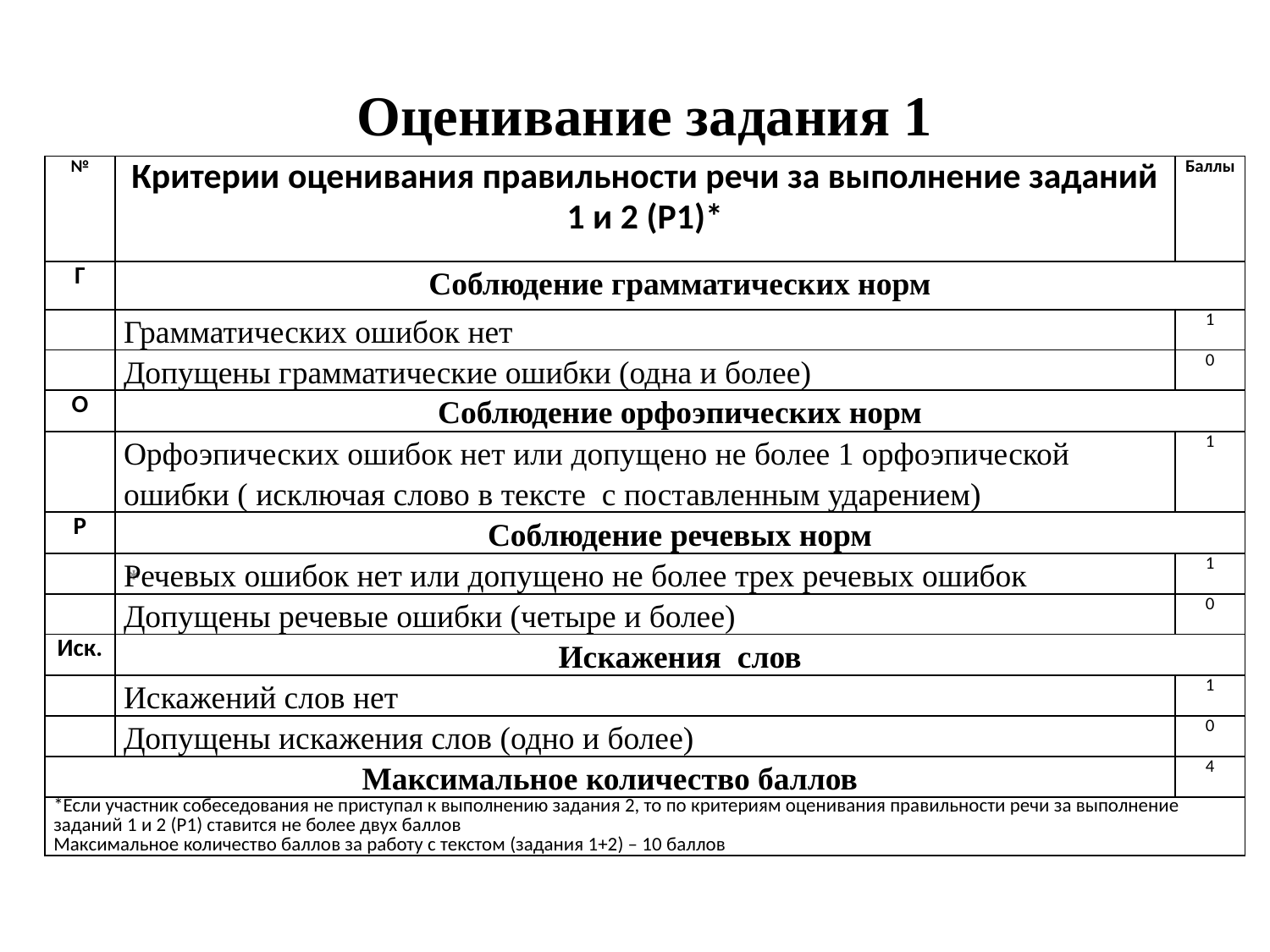

| Оценивание задания 1 |  |  |
| --- | --- | --- |
| № | Критерии оценивания правильности речи за выполнение заданий 1 и 2 (Р1)\* | Баллы |
| Г | Соблюдение грамматических норм |  |
|  | Грамматических ошибок нет | 1 |
|  | Допущены грамматические ошибки (одна и более) | 0 |
| О | Соблюдение орфоэпических норм |  |
|  | Орфоэпических ошибок нет или допущено не более 1 орфоэпической ошибки ( исключая слово в тексте с поставленным ударением) | 1 |
| Р | Соблюдение речевых норм |  |
|  | Речевых ошибок нет или допущено не более трех речевых ошибок | 1 |
|  | Допущены речевые ошибки (четыре и более) | 0 |
| Иск. | Искажения слов |  |
|  | Искажений слов нет | 1 |
|  | Допущены искажения слов (одно и более) | 0 |
| Максимальное количество баллов |  | 4 |
| \*Если участник собеседования не приступал к выполнению задания 2, то по критериям оценивания правильности речи за выполнение заданий 1 и 2 (Р1) ставится не более двух баллов Максимальное количество баллов за работу с текстом (задания 1+2) – 10 баллов |  |  |
*